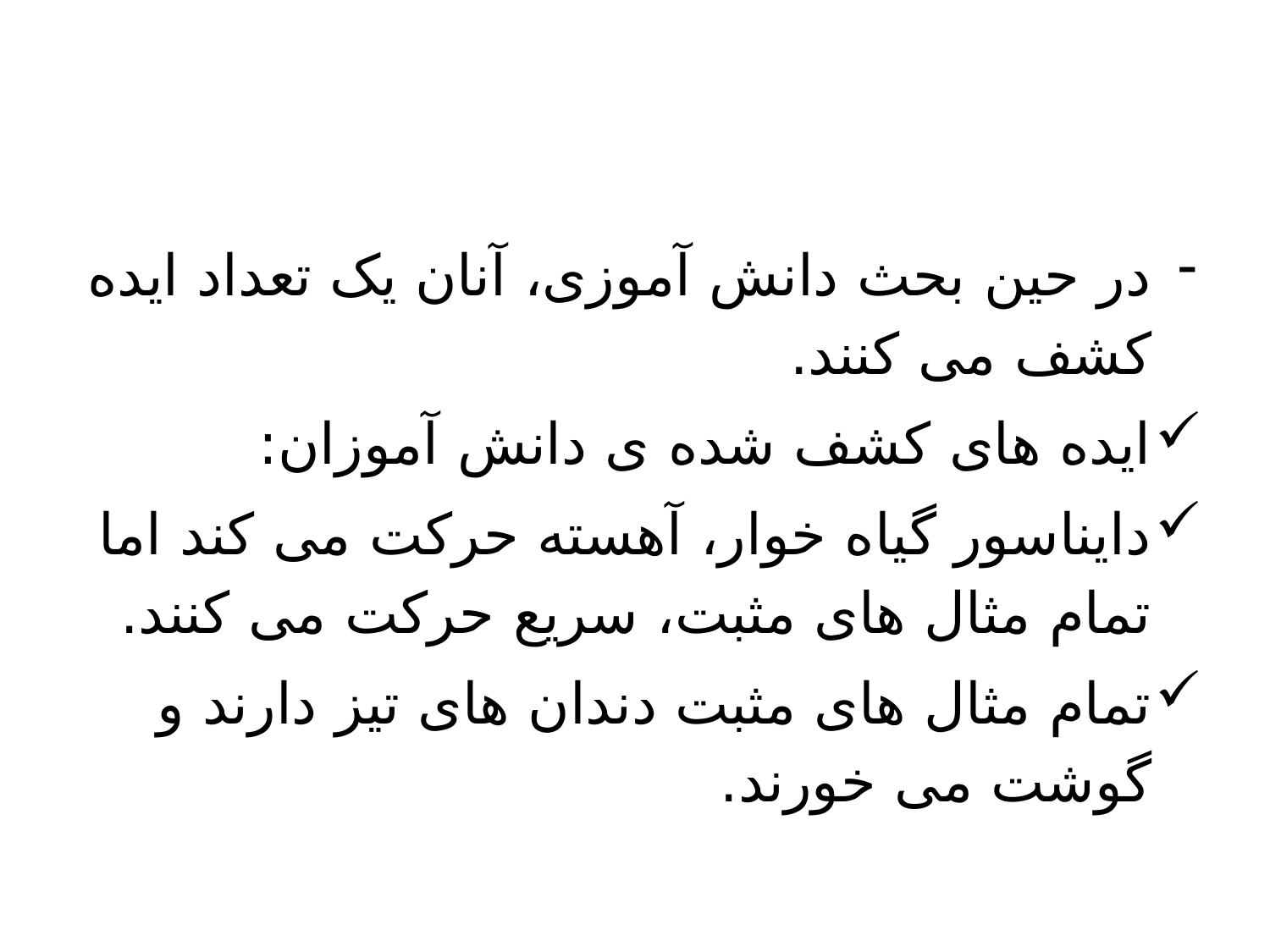

#
در حین بحث دانش آموزی، آنان یک تعداد ایده کشف می کنند.
ایده های کشف شده ی دانش آموزان:
دایناسور گیاه خوار، آهسته حرکت می کند اما تمام مثال های مثبت، سریع حرکت می کنند.
تمام مثال های مثبت دندان های تیز دارند و گوشت می خورند.